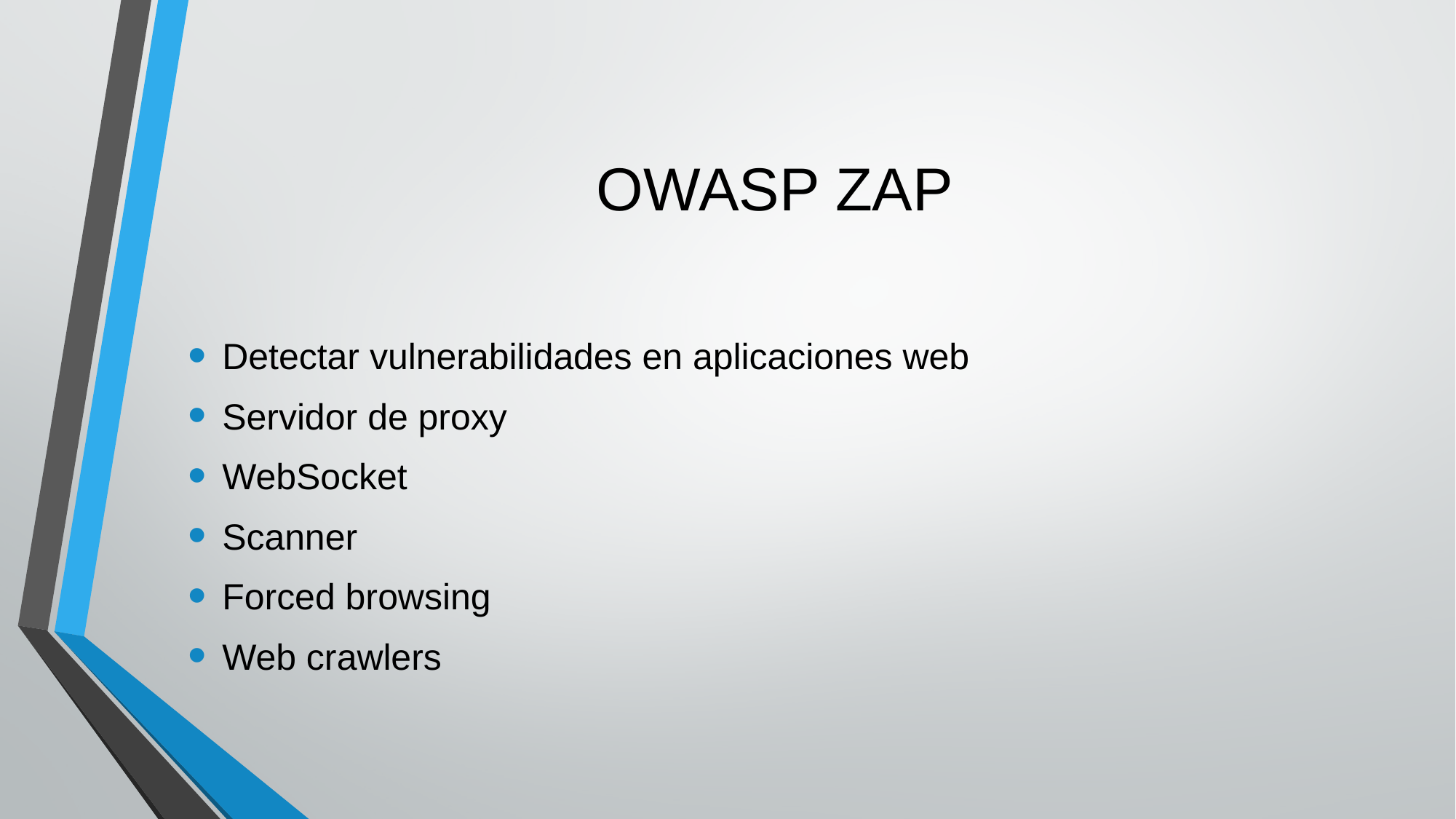

# OWASP ZAP
Detectar vulnerabilidades en aplicaciones web
Servidor de proxy
WebSocket
Scanner
Forced browsing
Web crawlers